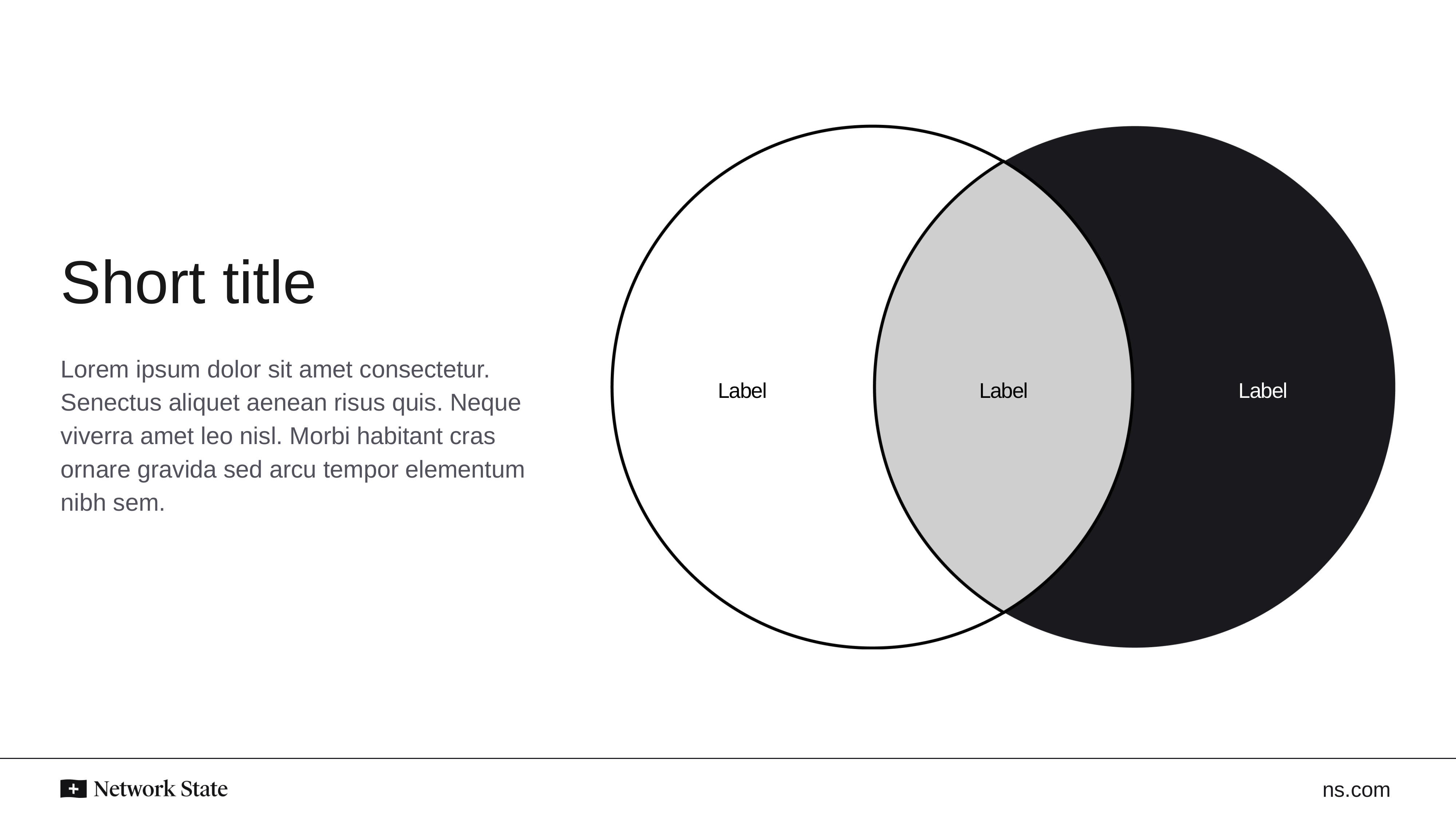

Short title
Lorem ipsum dolor sit amet consectetur. Senectus aliquet aenean risus quis. Neque viverra amet leo nisl. Morbi habitant cras ornare gravida sed arcu tempor elementum nibh sem.
Label
Label
Label